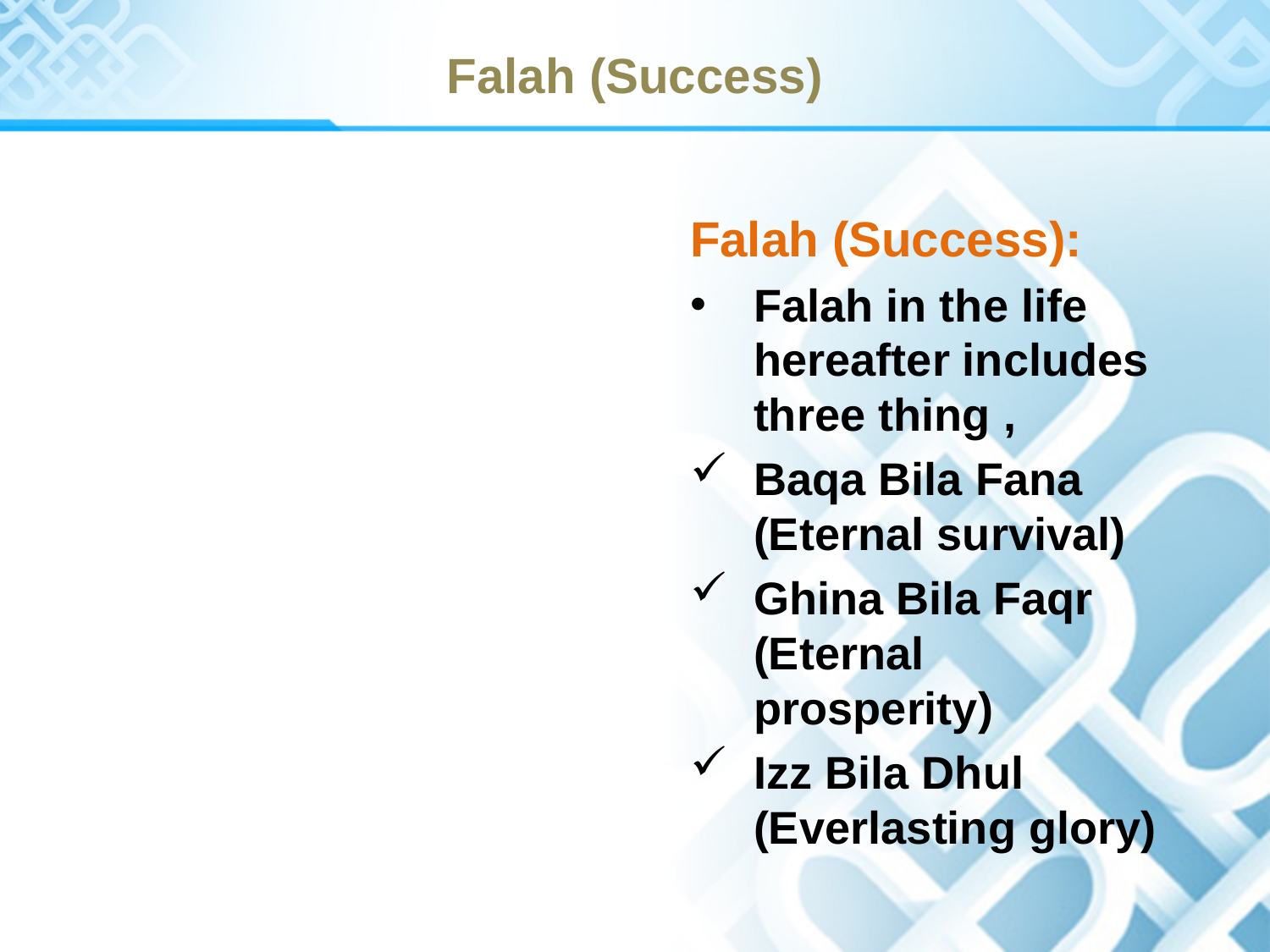

Falah (Success)
Falah (Success):
Falah in the life hereafter includes three thing ,
Baqa Bila Fana (Eternal survival)
Ghina Bila Faqr (Eternal prosperity)
Izz Bila Dhul (Everlasting glory)